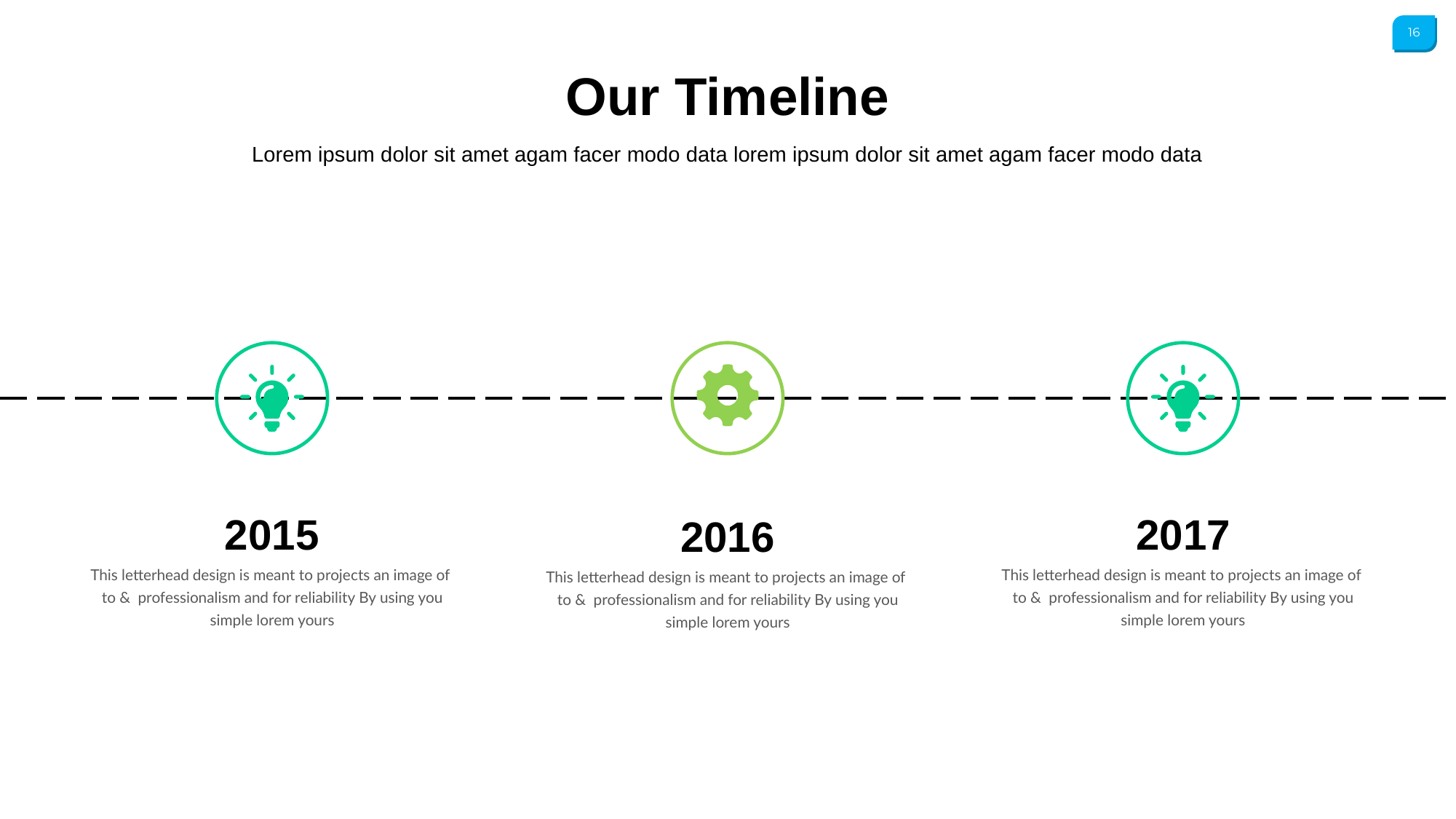

# Our Timeline
Lorem ipsum dolor sit amet agam facer modo data lorem ipsum dolor sit amet agam facer modo data

2015
This letterhead design is meant to projects an image of  to &  professionalism and for reliability By using you simple lorem yours
2017
This letterhead design is meant to projects an image of  to &  professionalism and for reliability By using you simple lorem yours
2016
This letterhead design is meant to projects an image of  to &  professionalism and for reliability By using you simple lorem yours